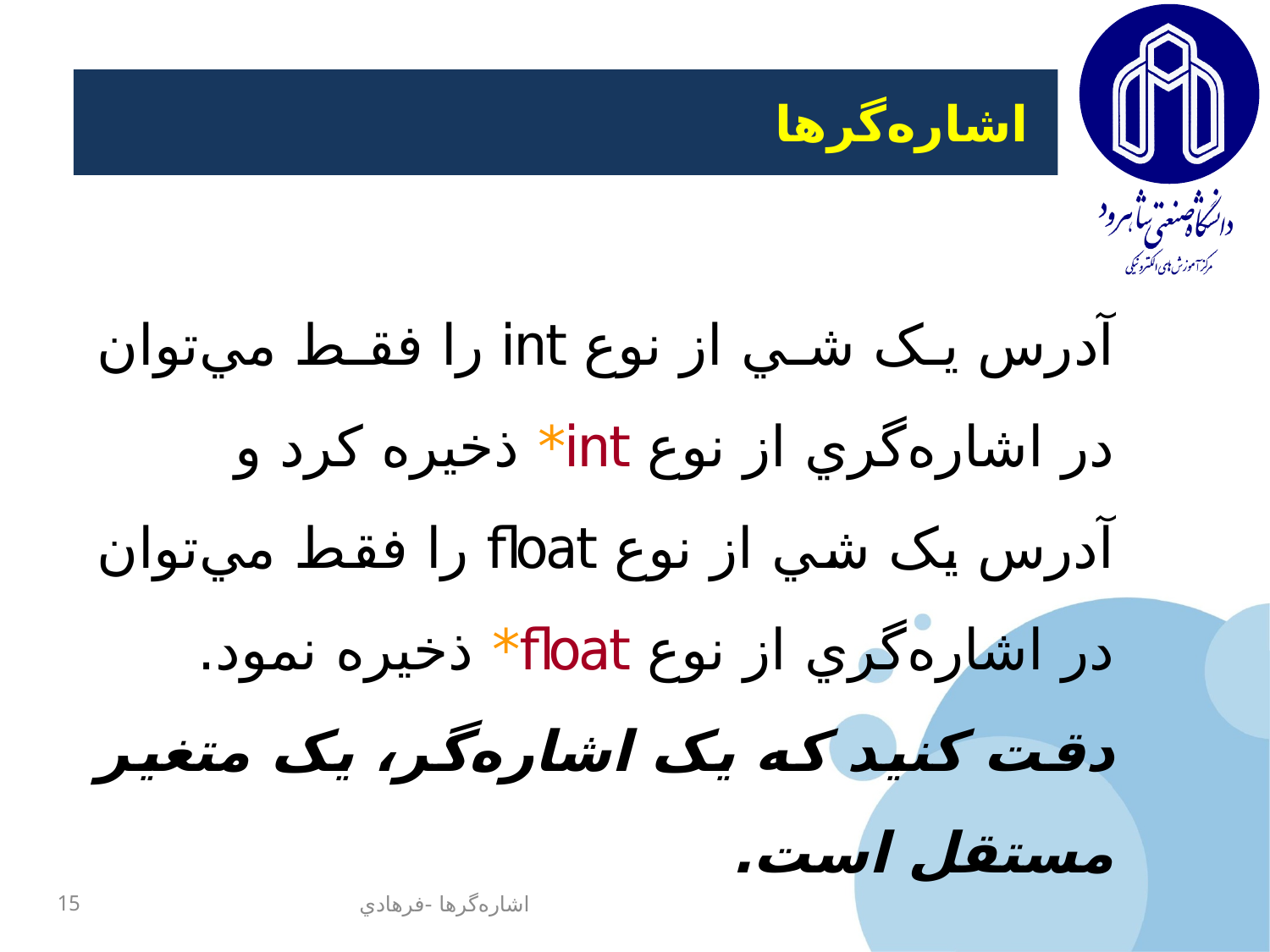

# اشاره‌گرها
آدرس يک شي از نوع int را فقط مي‌توان در اشاره‌گري از نوع int* ذخيره کرد و آدرس يک شي از نوع float را فقط مي‌توان در اشاره‌گري از نوع float* ذخيره نمود. دقت کنيد که يک اشاره‌گر، يک متغير مستقل است.
15
اشاره‌گرها -فرهادي